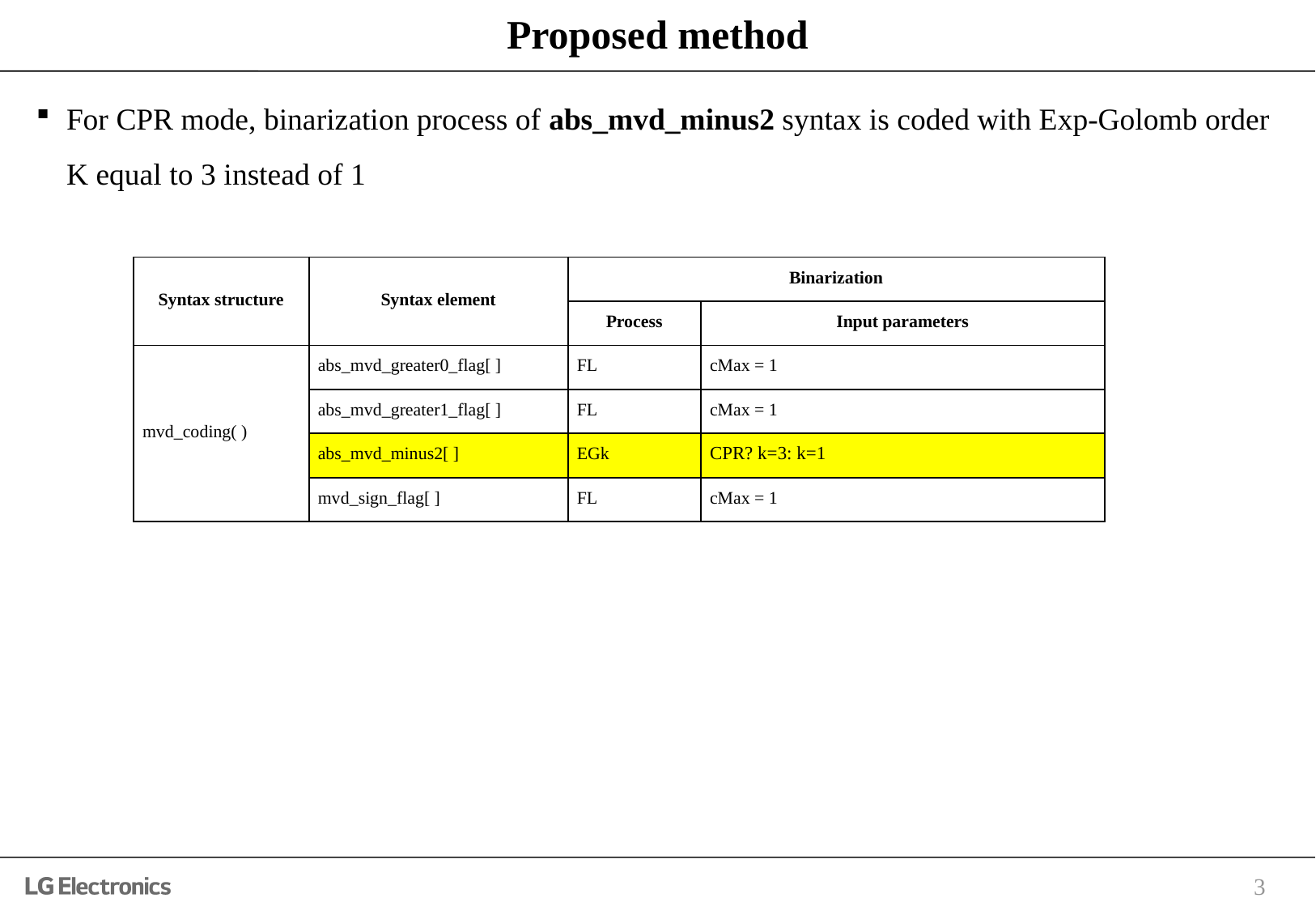

# Proposed method
For CPR mode, binarization process of abs_mvd_minus2 syntax is coded with Exp-Golomb order K equal to 3 instead of 1

| Syntax structure | Syntax element | Binarization |  |
| --- | --- | --- | --- |
|  |  | Process | Input parameters |
| mvd\_coding( ) | abs\_mvd\_greater0\_flag[ ] | FL | cMax = 1 |
|  | abs\_mvd\_greater1\_flag[ ] | FL | cMax = 1 |
|  | abs\_mvd\_minus2[ ] | EGk | CPR? k=3: k=1 |
|  | mvd\_sign\_flag[ ] | FL | cMax = 1 |
3